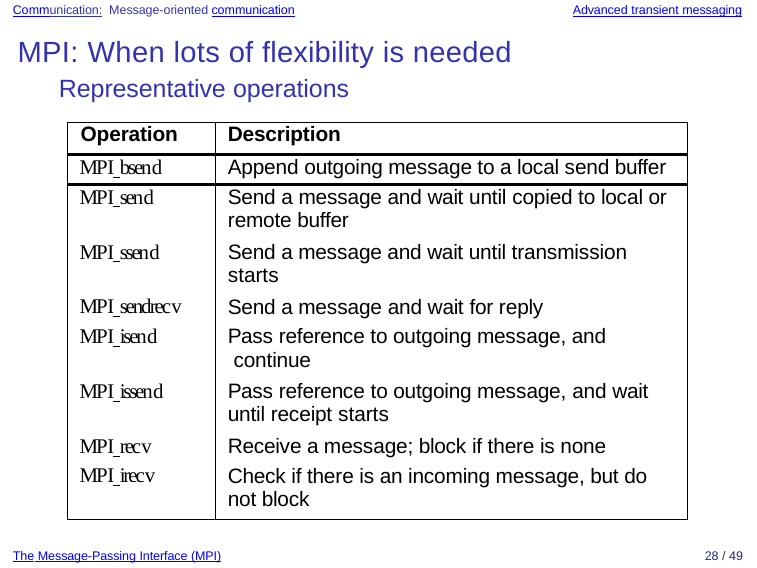

Communication: Message-oriented communication
Advanced transient messaging
MPI: When lots of flexibility is needed
Representative operations
| Operation | Description |
| --- | --- |
| MPI bsend | Append outgoing message to a local send buffer |
| MPI send | Send a message and wait until copied to local or remote buffer |
| MPI ssend | Send a message and wait until transmission starts |
| MPI sendrecv | Send a message and wait for reply |
| MPI isend | Pass reference to outgoing message, and continue |
| MPI issend | Pass reference to outgoing message, and wait until receipt starts |
| MPI recv | Receive a message; block if there is none |
| MPI irecv | Check if there is an incoming message, but do not block |

The Message-Passing Interface (MPI)
28 / 49